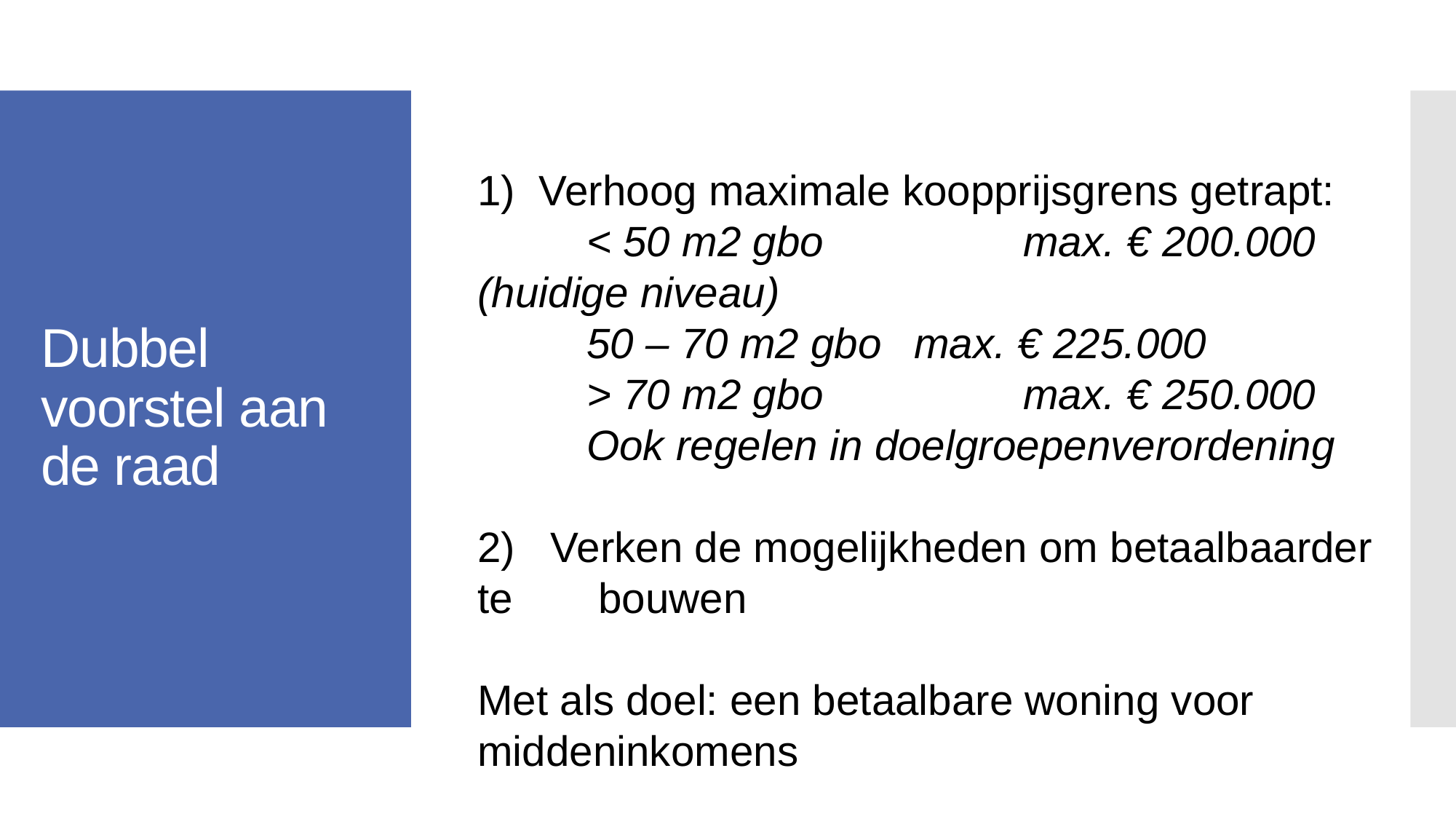

# Dubbel voorstel aan de raad
Verhoog maximale koopprijsgrens getrapt:
	< 50 m2 gbo		max. € 200.000 (huidige niveau)
	50 – 70 m2 gbo 	max. € 225.000
	> 70 m2 gbo		max. € 250.000
	Ook regelen in doelgroepenverordening

2)   Verken de mogelijkheden om betaalbaarder te 	 bouwen

Met als doel: een betaalbare woning voor middeninkomens